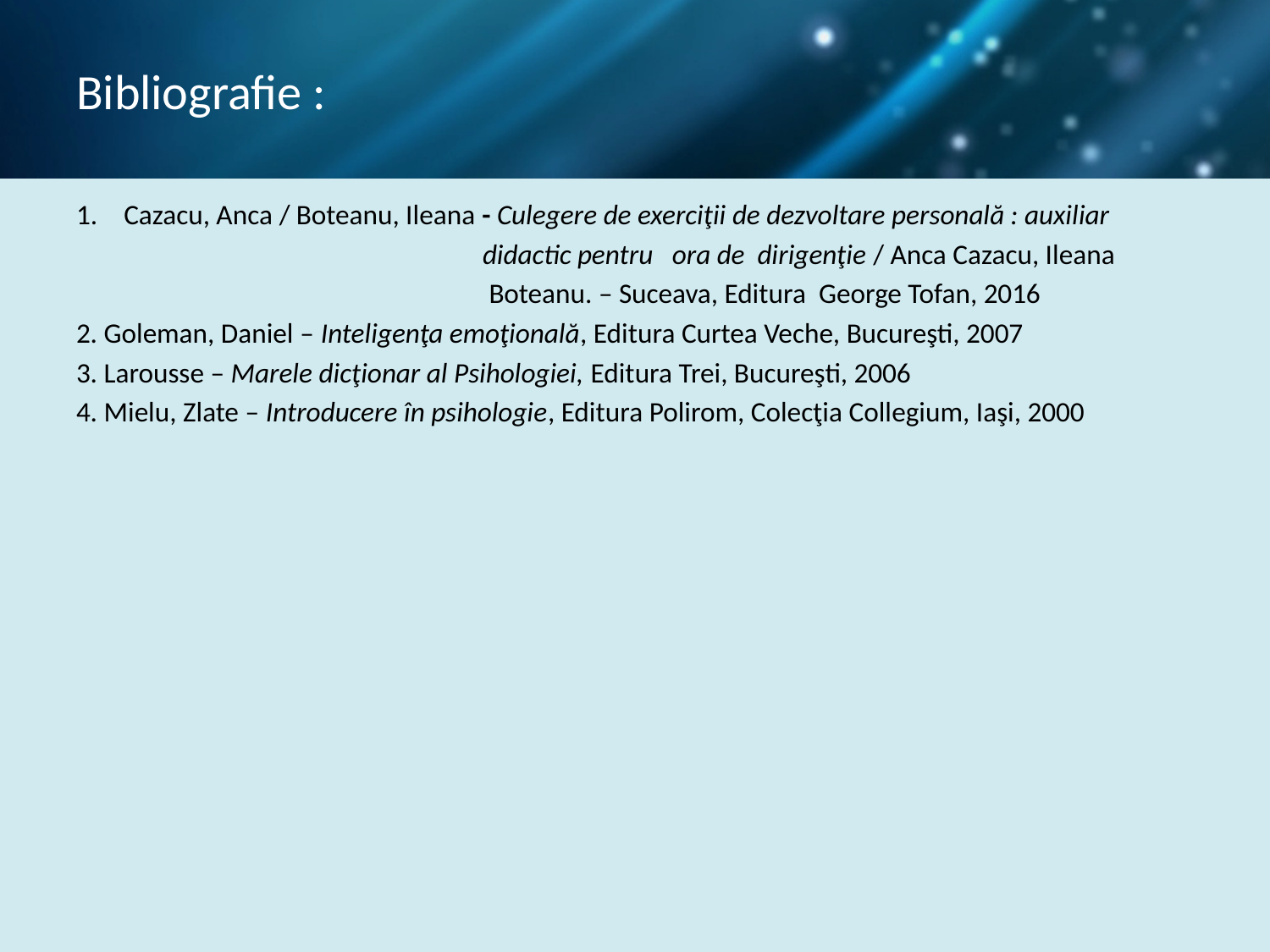

# Bibliografie :
Cazacu, Anca / Boteanu, Ileana - Culegere de exerciţii de dezvoltare personală : auxiliar
                                                                didactic pentru   ora de  dirigenţie / Anca Cazacu, Ileana
                                                                 Boteanu. – Suceava, Editura  George Tofan, 2016
2. Goleman, Daniel – Inteligenţa emoţională, Editura Curtea Veche, Bucureşti, 2007
3. Larousse – Marele dicţionar al Psihologiei, Editura Trei, Bucureşti, 2006
4. Mielu, Zlate – Introducere în psihologie, Editura Polirom, Colecţia Collegium, Iaşi, 2000